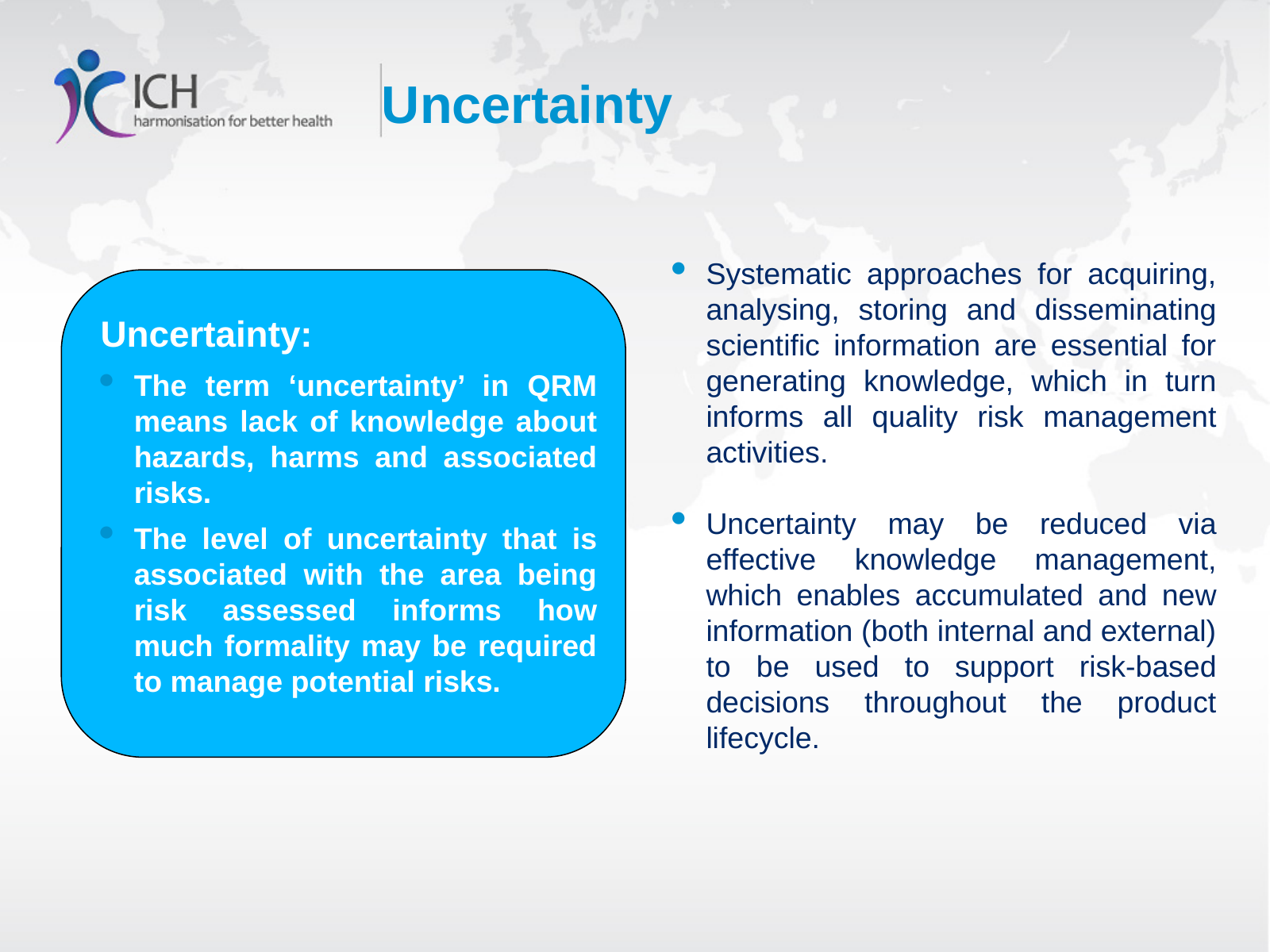

# Uncertainty
Systematic approaches for acquiring, analysing, storing and disseminating scientific information are essential for generating knowledge, which in turn informs all quality risk management activities.

Uncertainty may be reduced via effective knowledge management, which enables accumulated and new information (both internal and external) to be used to support risk-based decisions throughout the product lifecycle.

Uncertainty:

The term ‘uncertainty’ in QRM means lack of knowledge about hazards, harms and associated risks.
The level of uncertainty that is associated with the area being risk assessed informs how much formality may be required to manage potential risks.